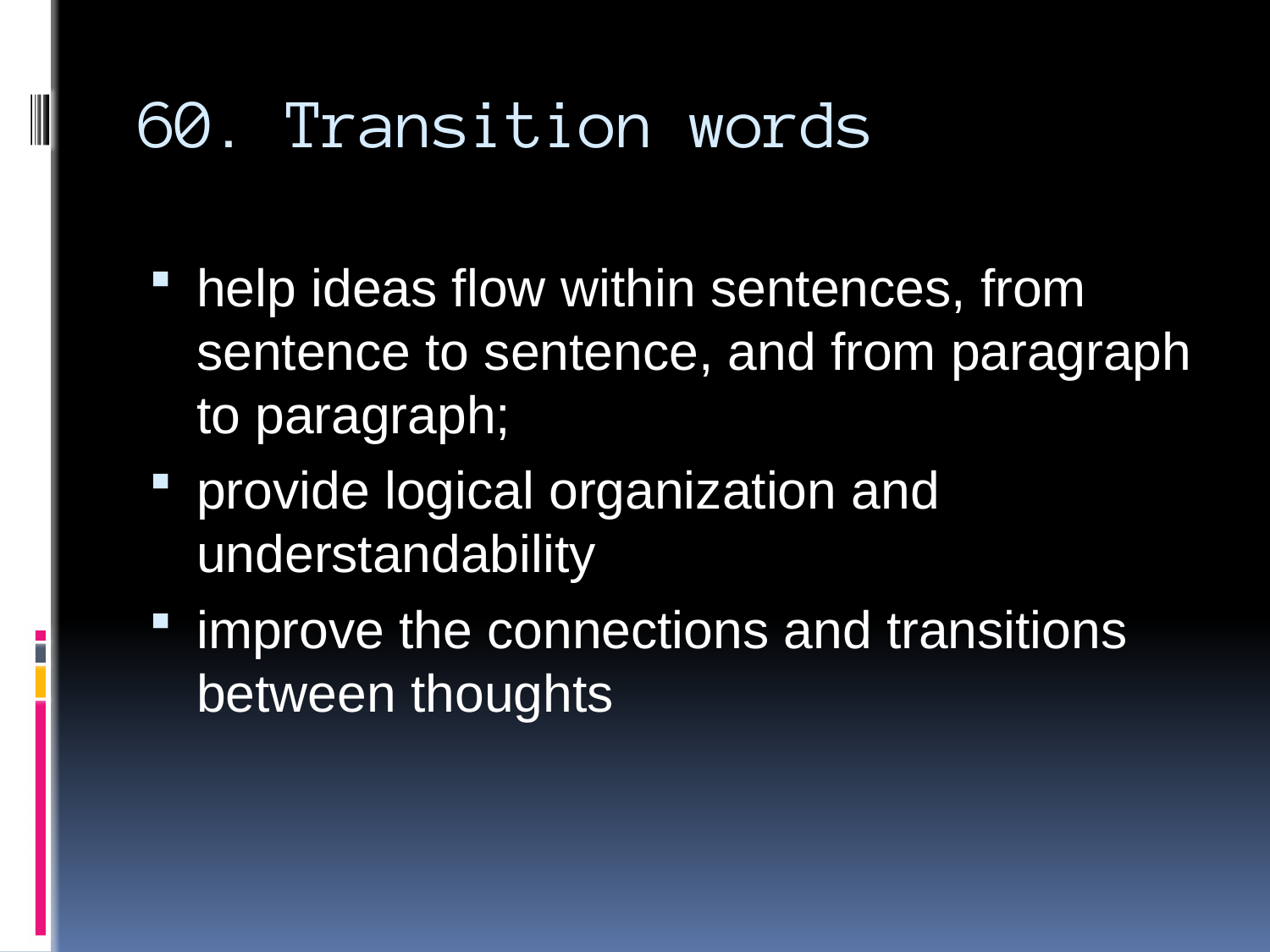

# 60. Transition words
help ideas flow within sentences, from sentence to sentence, and from paragraph to paragraph;
provide logical organization and understandability
improve the connections and transitions between thoughts